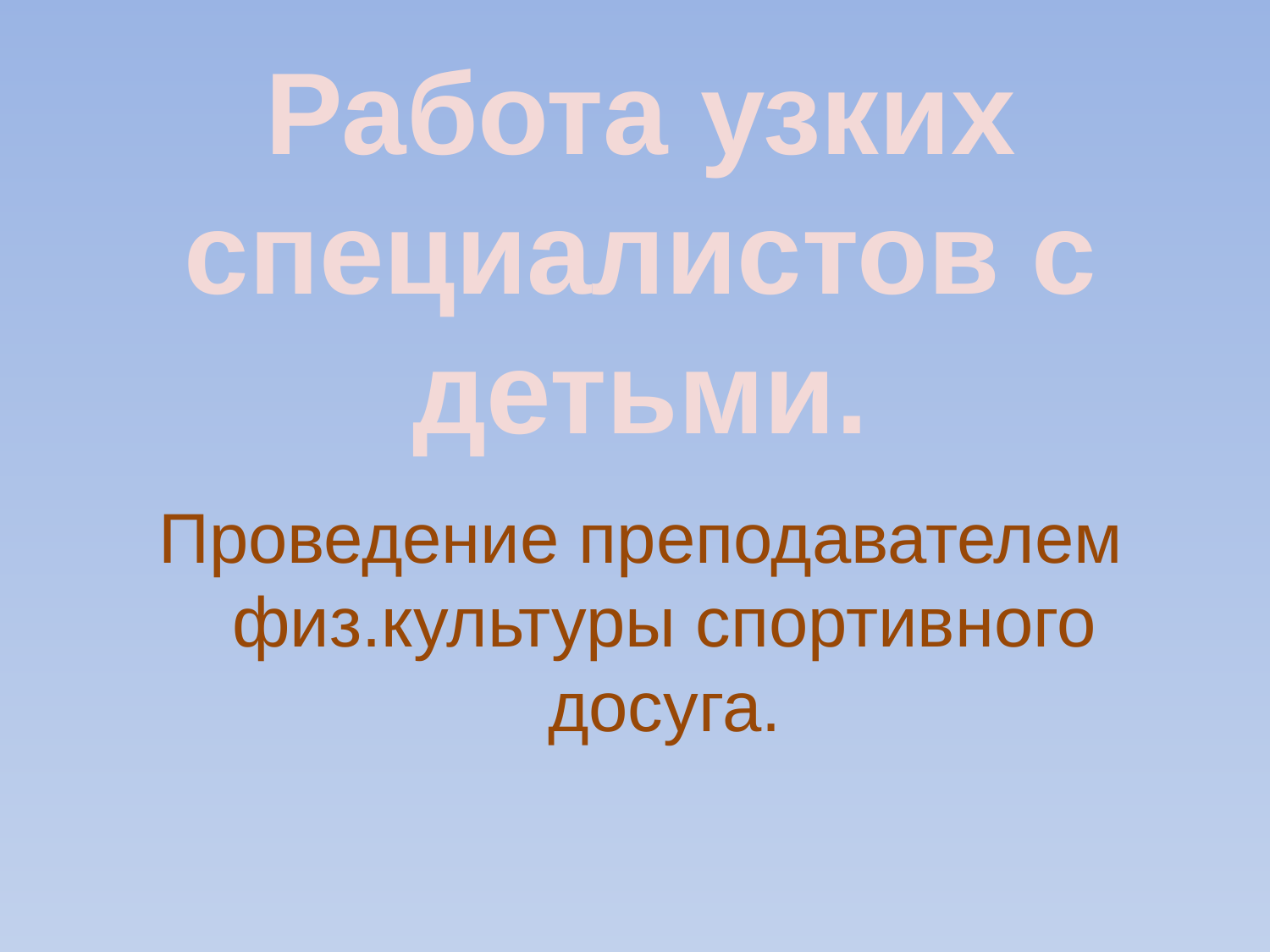

# Работа узких специалистов с детьми.
Проведение преподавателем физ.культуры спортивного досуга.